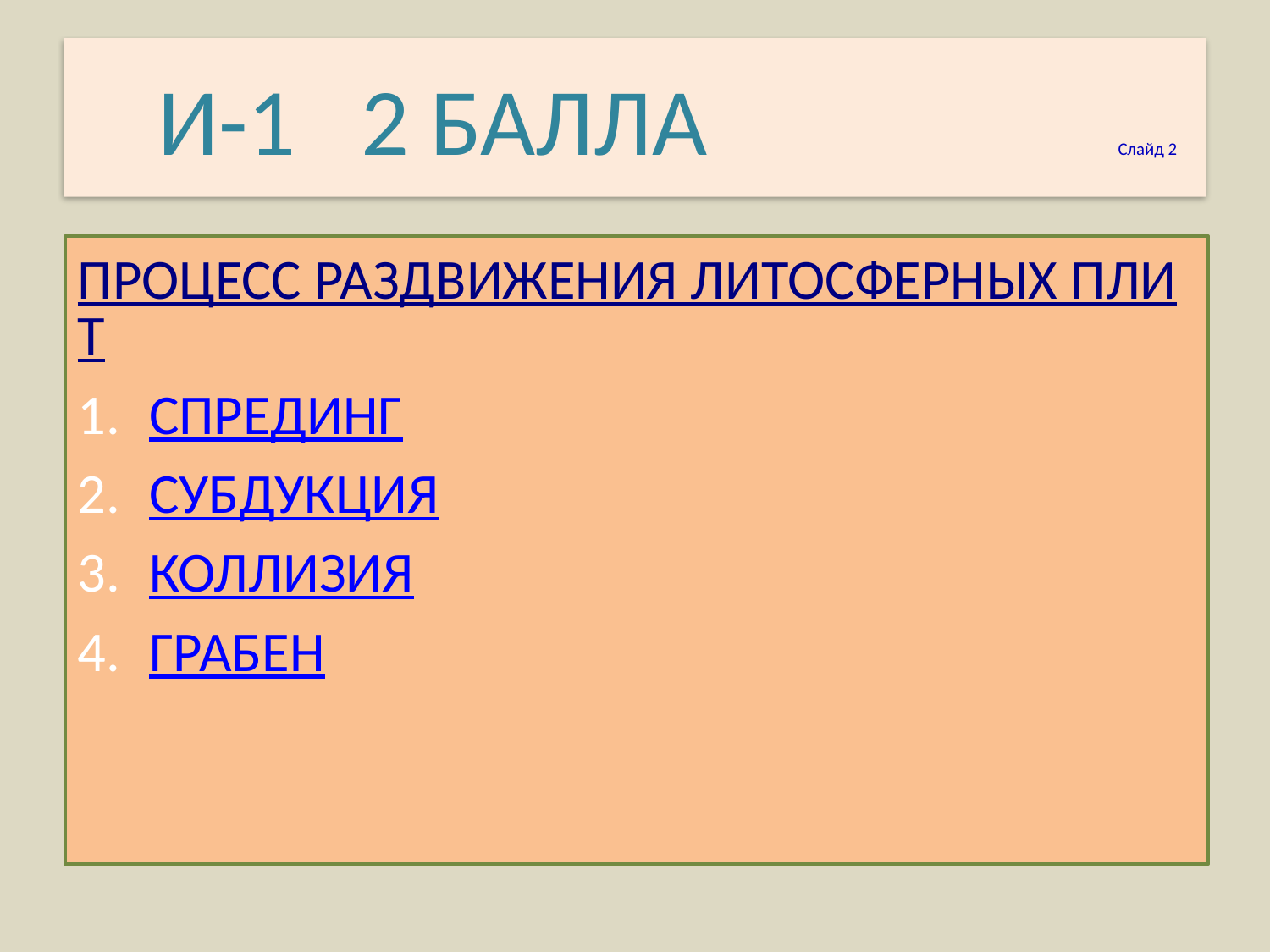

# И-1   2 БАЛЛА                   Слайд 2
ПРОЦЕСС РАЗДВИЖЕНИЯ ЛИТОСФЕРНЫХ ПЛИТ
СПРЕДИНГ
СУБДУКЦИЯ
КОЛЛИЗИЯ
ГРАБЕН